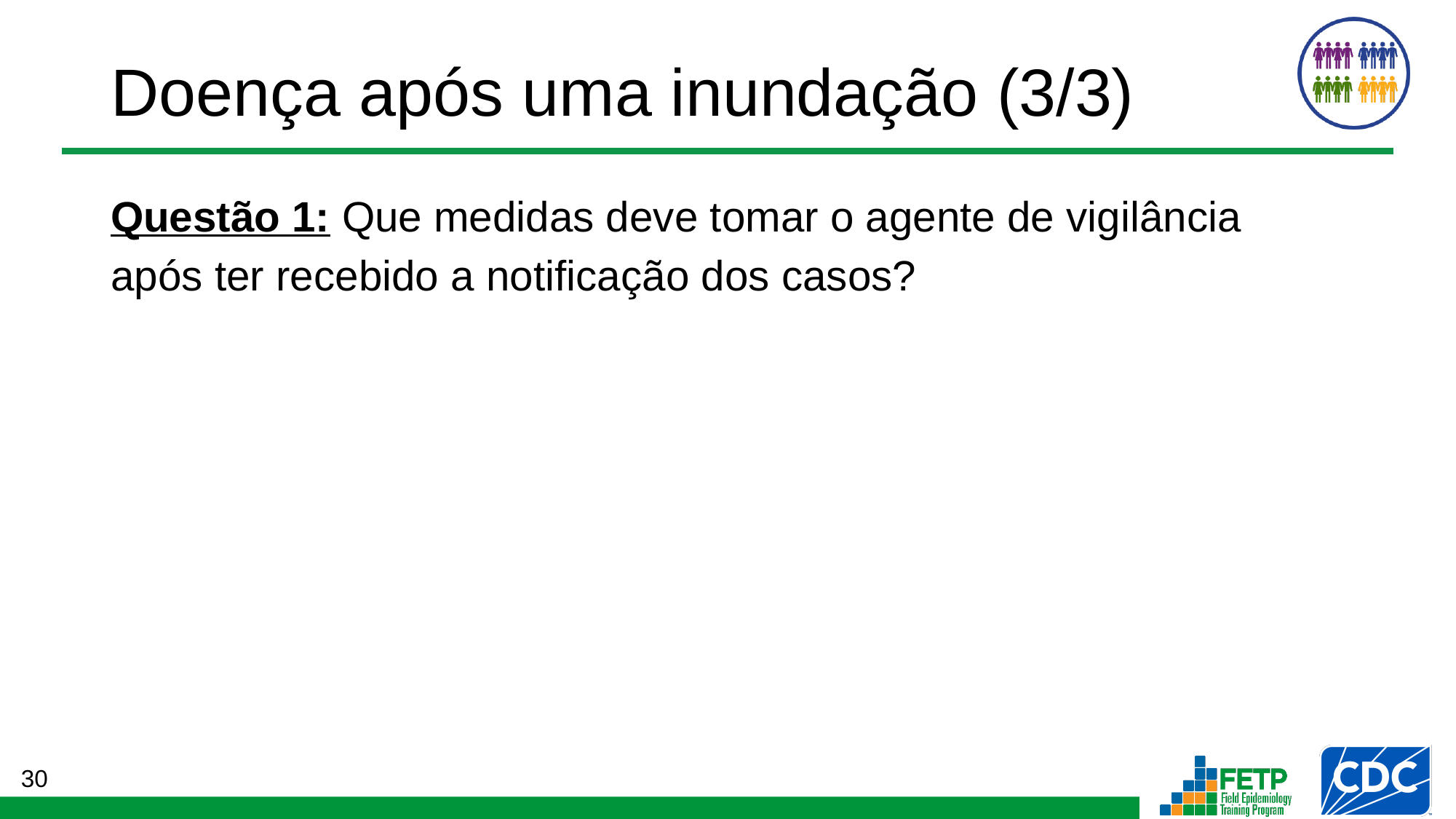

# Doença após uma inundação (3/3)
Questão 1: Que medidas deve tomar o agente de vigilância após ter recebido a notificação dos casos?